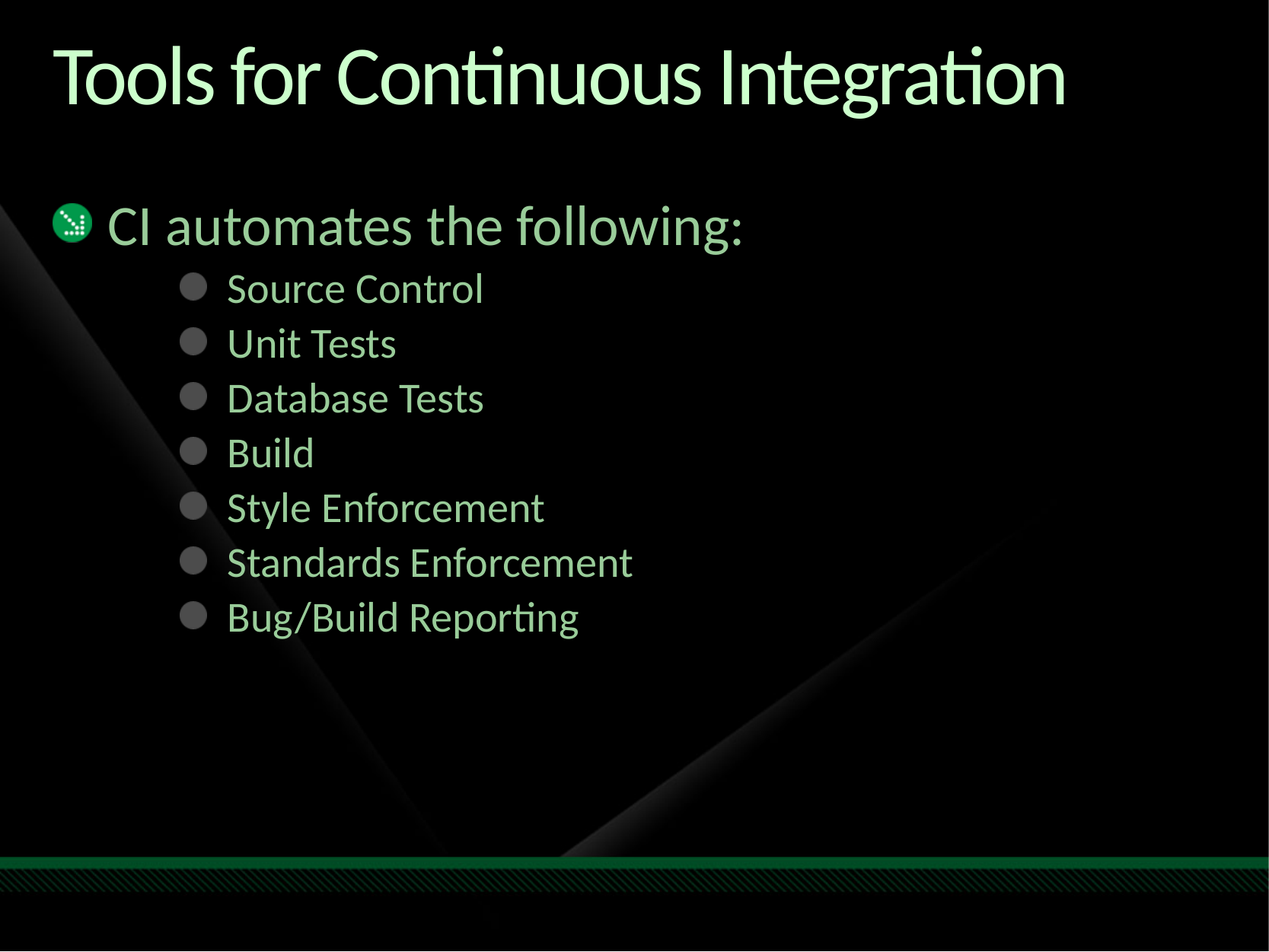

# Tools for Continuous Integration
CI automates the following:
Source Control
Unit Tests
Database Tests
Build
Style Enforcement
Standards Enforcement
Bug/Build Reporting